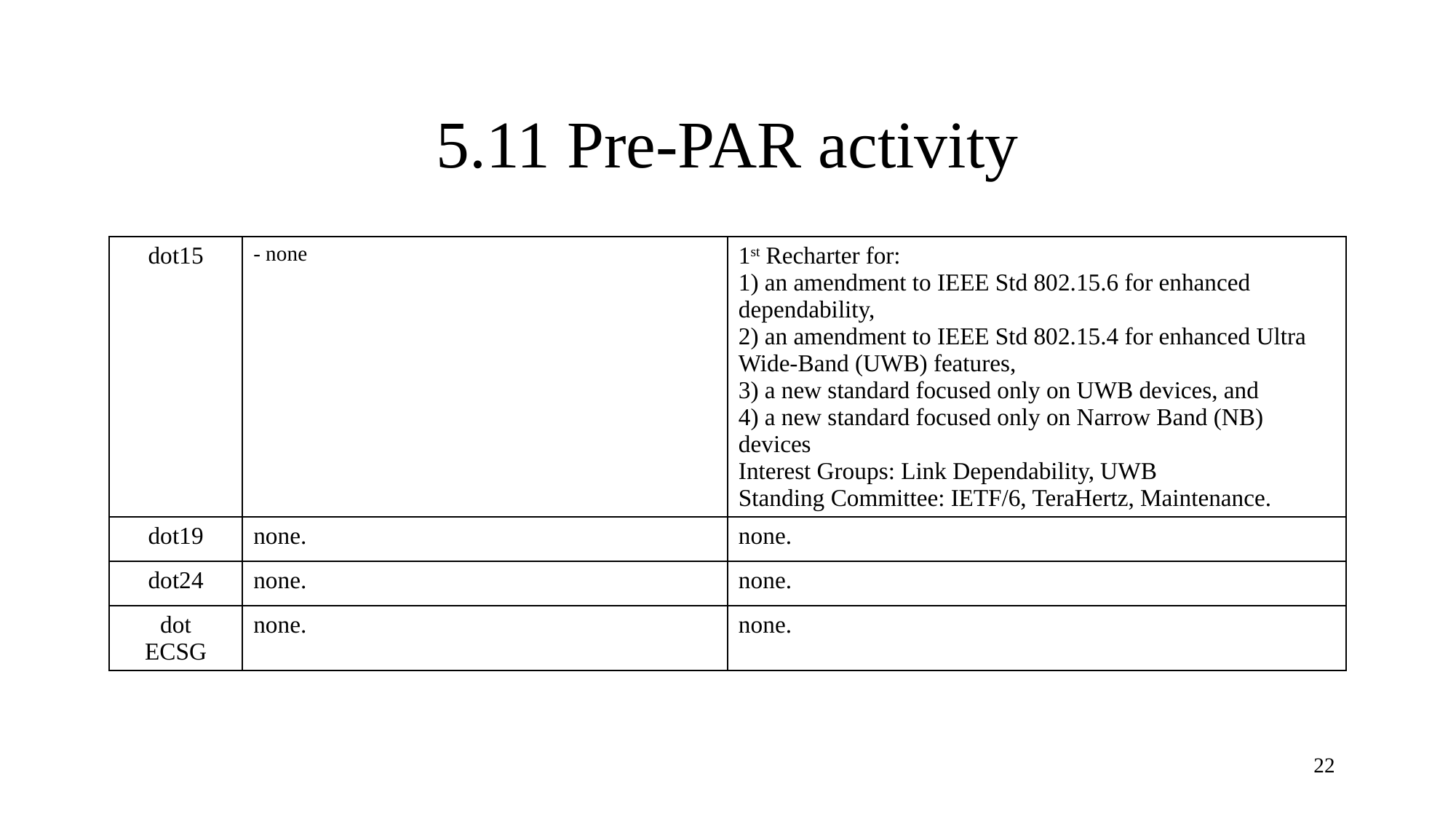

# 5.11 Pre-PAR activity
| dot15 | - none | 1st Recharter for: 1) an amendment to IEEE Std 802.15.6 for enhanced dependability,  2) an amendment to IEEE Std 802.15.4 for enhanced Ultra Wide-Band (UWB) features,  3) a new standard focused only on UWB devices, and  4) a new standard focused only on Narrow Band (NB) devices Interest Groups: Link Dependability, UWB Standing Committee: IETF/6, TeraHertz, Maintenance. |
| --- | --- | --- |
| dot19 | none. | none. |
| dot24 | none. | none. |
| dot ECSG | none. | none. |
22